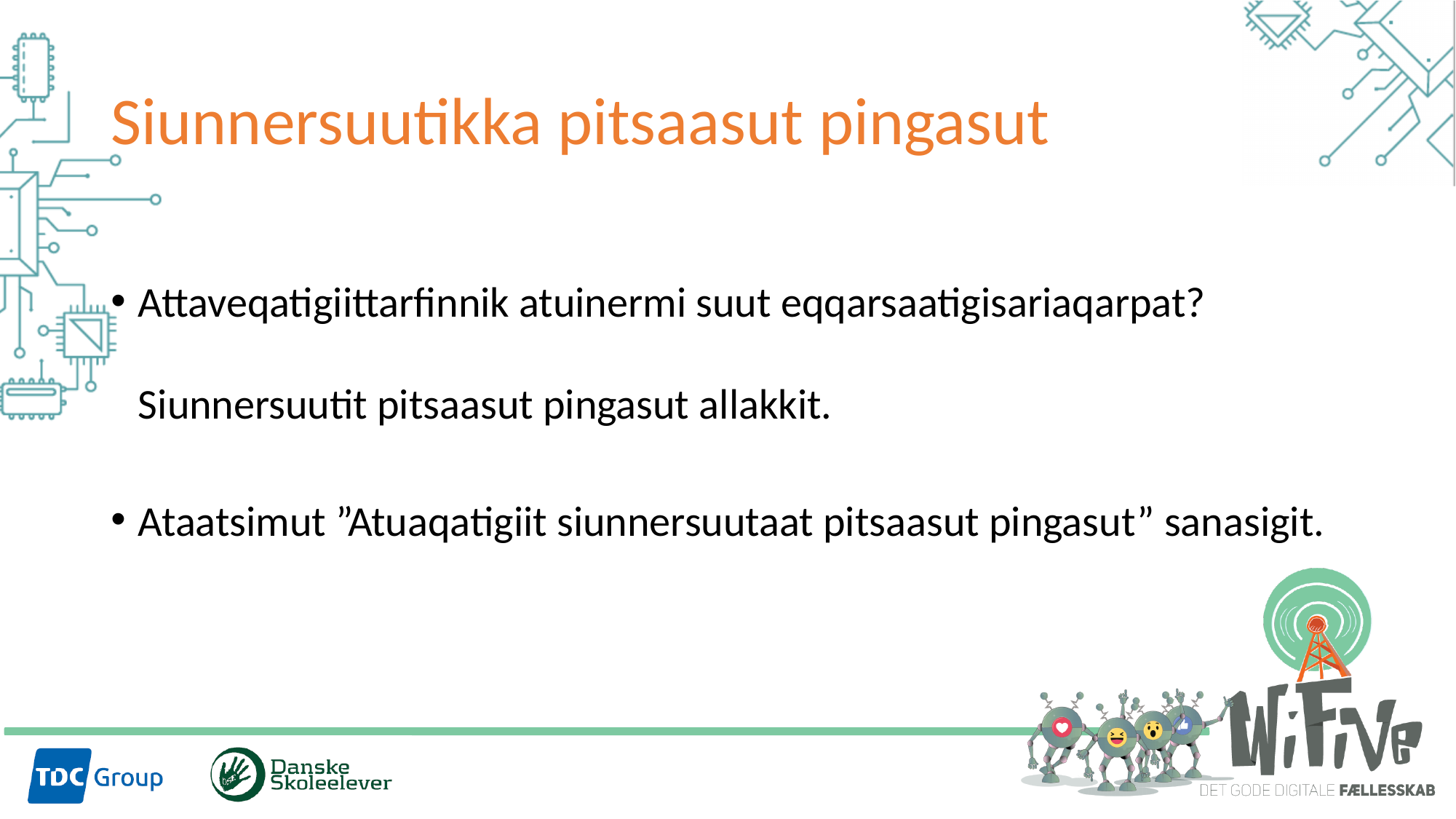

# Siunnersuutikka pitsaasut pingasut
Attaveqatigiittarfinnik atuinermi suut eqqarsaatigisariaqarpat? Siunnersuutit pitsaasut pingasut allakkit.
Ataatsimut ”Atuaqatigiit siunnersuutaat pitsaasut pingasut” sanasigit.